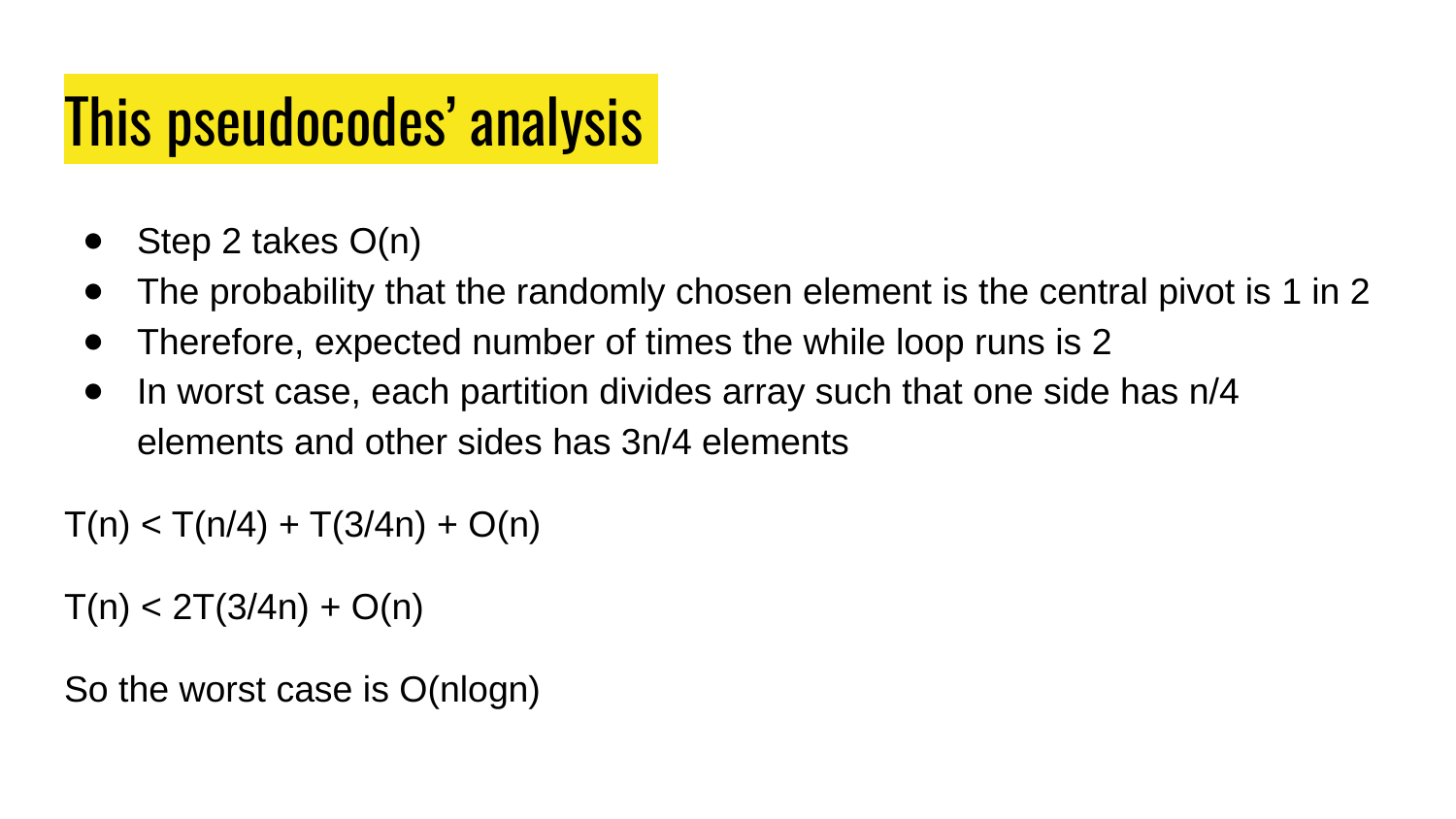

# This pseudocodes’ analysis
Step 2 takes O(n)
The probability that the randomly chosen element is the central pivot is 1 in 2
Therefore, expected number of times the while loop runs is 2
In worst case, each partition divides array such that one side has n/4 elements and other sides has 3n/4 elements
T(n) < T(n/4) + T(3/4n) + O(n)
T(n) < 2T(3/4n) + O(n)
So the worst case is O(nlogn)